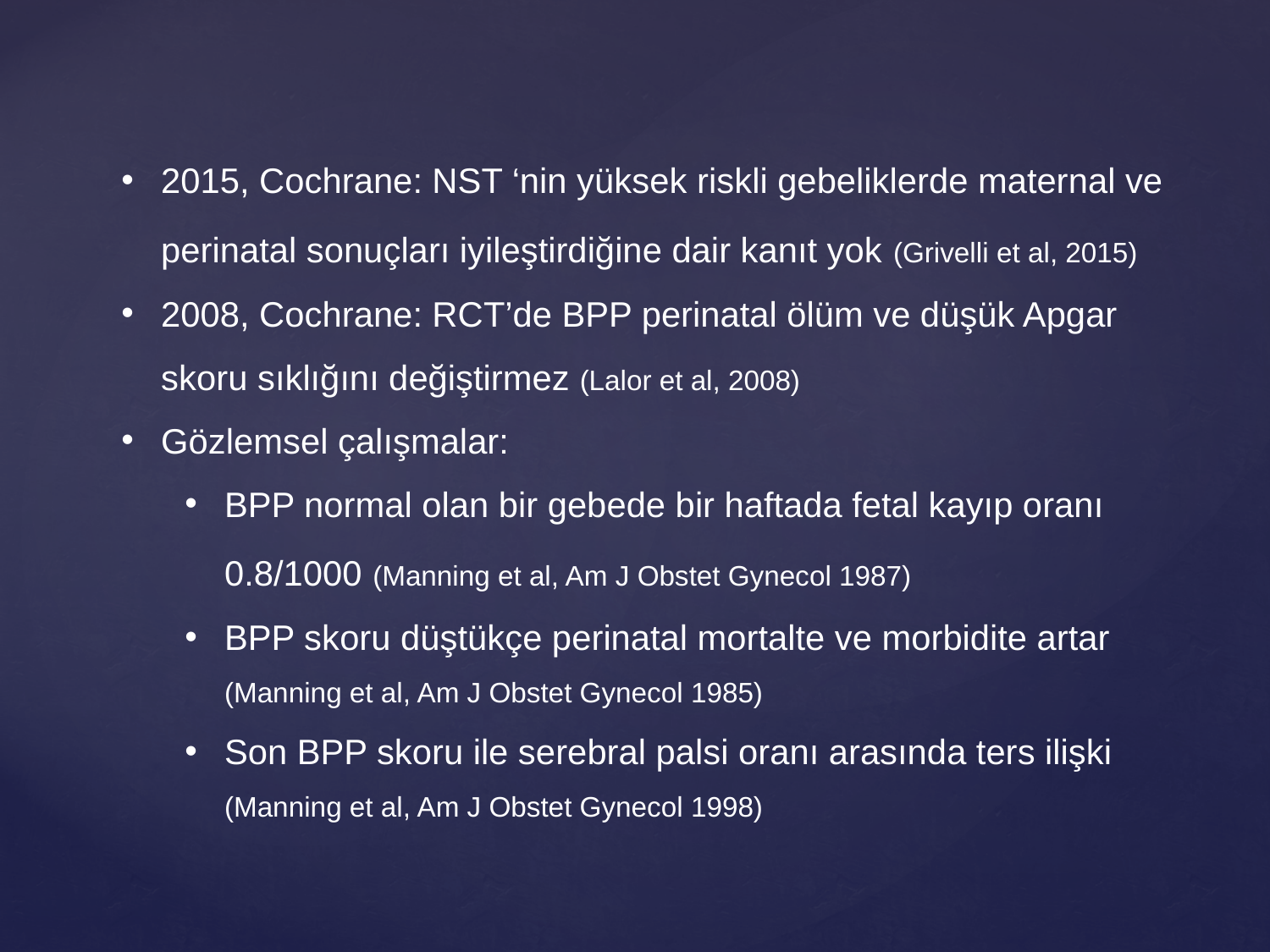

2015, Cochrane: NST ‘nin yüksek riskli gebeliklerde maternal ve perinatal sonuçları iyileştirdiğine dair kanıt yok (Grivelli et al, 2015)
2008, Cochrane: RCT’de BPP perinatal ölüm ve düşük Apgar skoru sıklığını değiştirmez (Lalor et al, 2008)
Gözlemsel çalışmalar:
BPP normal olan bir gebede bir haftada fetal kayıp oranı 0.8/1000 (Manning et al, Am J Obstet Gynecol 1987)
BPP skoru düştükçe perinatal mortalte ve morbidite artar (Manning et al, Am J Obstet Gynecol 1985)
Son BPP skoru ile serebral palsi oranı arasında ters ilişki (Manning et al, Am J Obstet Gynecol 1998)